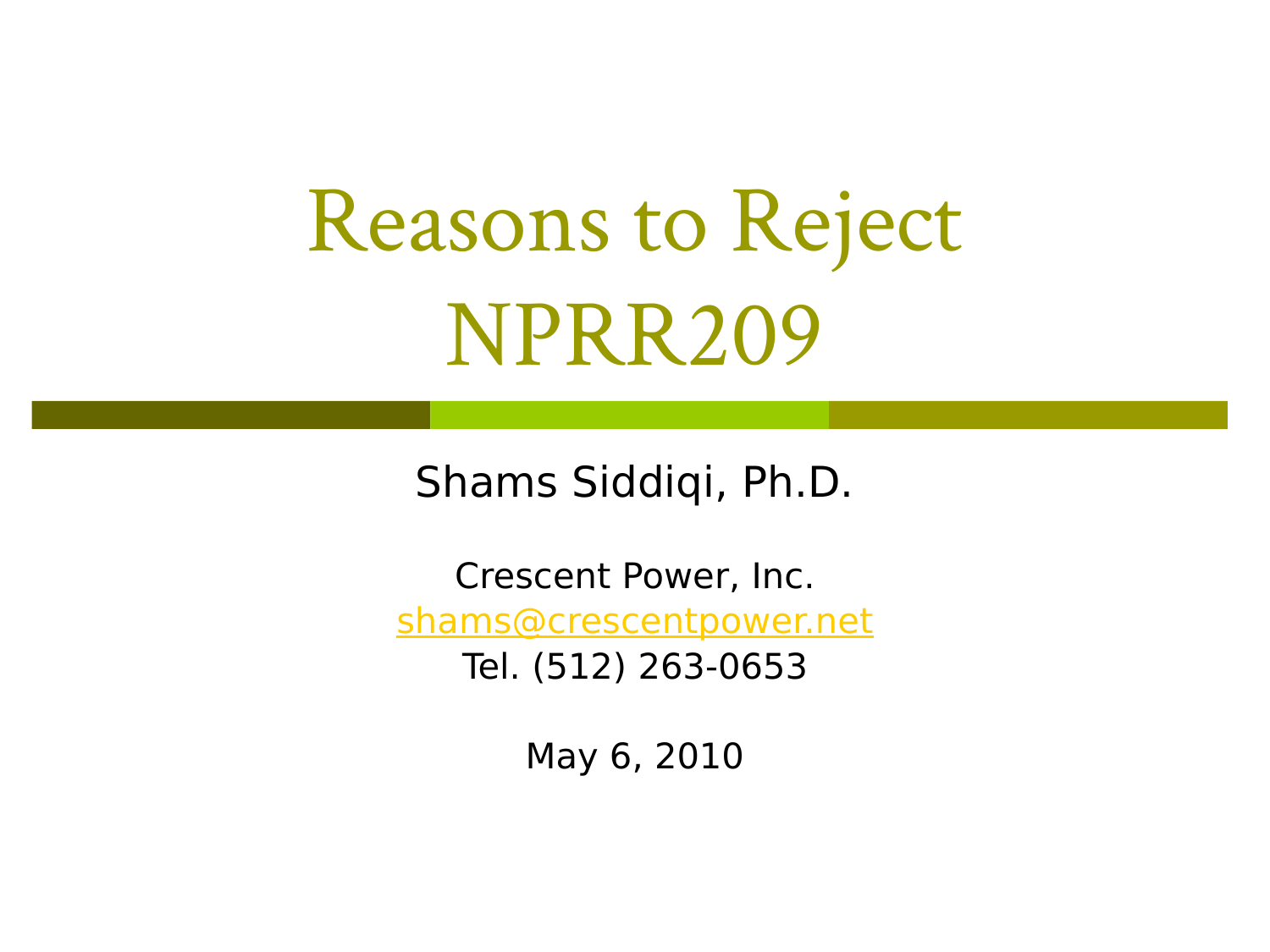

# Reasons to Reject NPRR209
Shams Siddiqi, Ph.D.

Crescent Power, Inc.
shams@crescentpower.net
Tel. (512) 263-0653

May 6, 2010